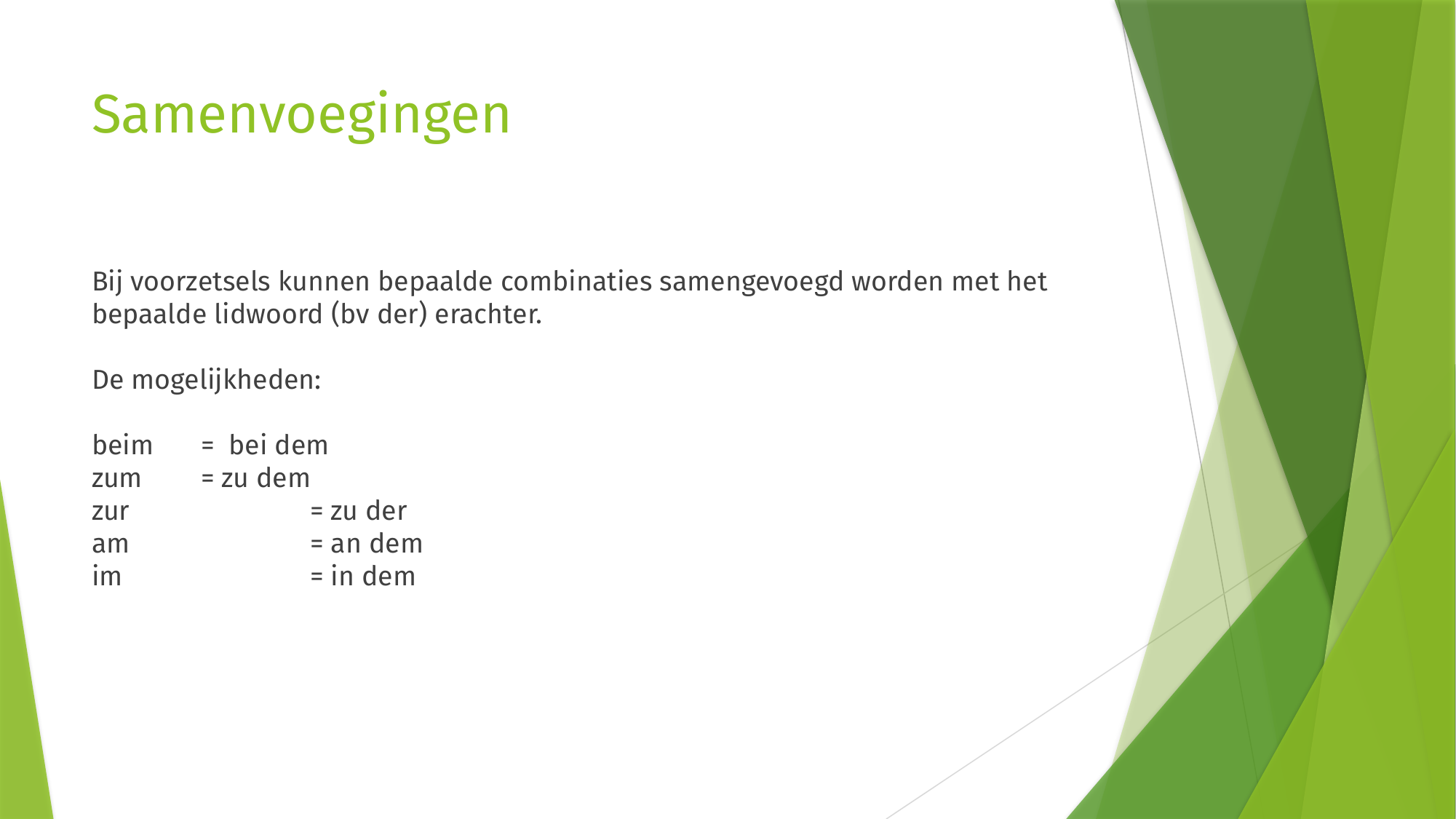

# Samenvoegingen
Bij voorzetsels kunnen bepaalde combinaties samengevoegd worden met het bepaalde lidwoord (bv der) erachter.
De mogelijkheden:
beim 	=  bei dem
zum 	= zu dem
zur		= zu der
am		= an dem
im		= in dem